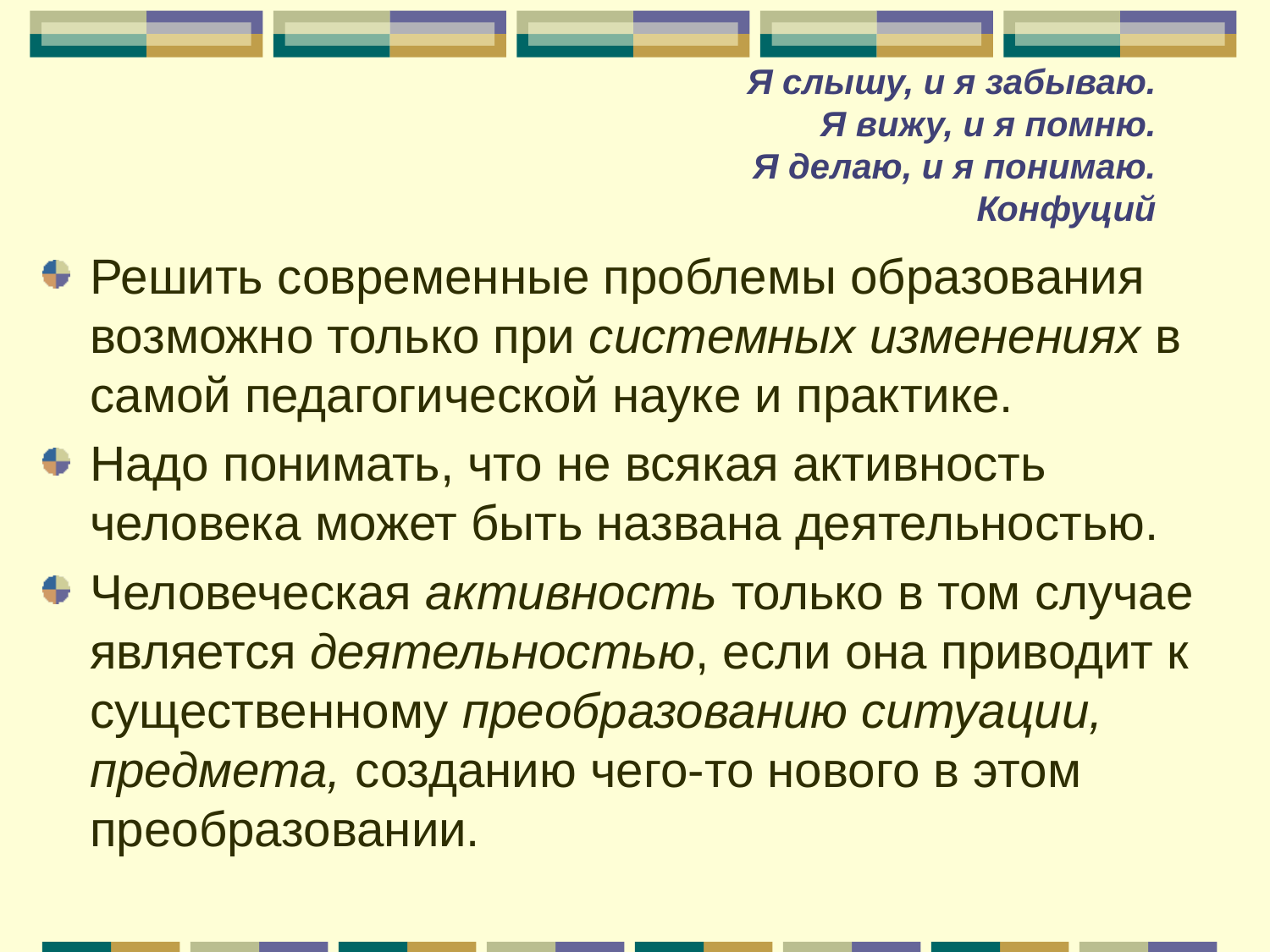

# Я слышу, и я забываю. Я вижу, и я помню. Я делаю, и я понимаю. Конфуций
Решить современные проблемы образования возможно только при системных изменениях в самой педагогической науке и практике.
Надо понимать, что не всякая активность человека может быть названа деятельностью.
Человеческая активность только в том случае является деятельностью, если она приводит к существенному преобразованию ситуации, предмета, созданию чего-то нового в этом преобразовании.